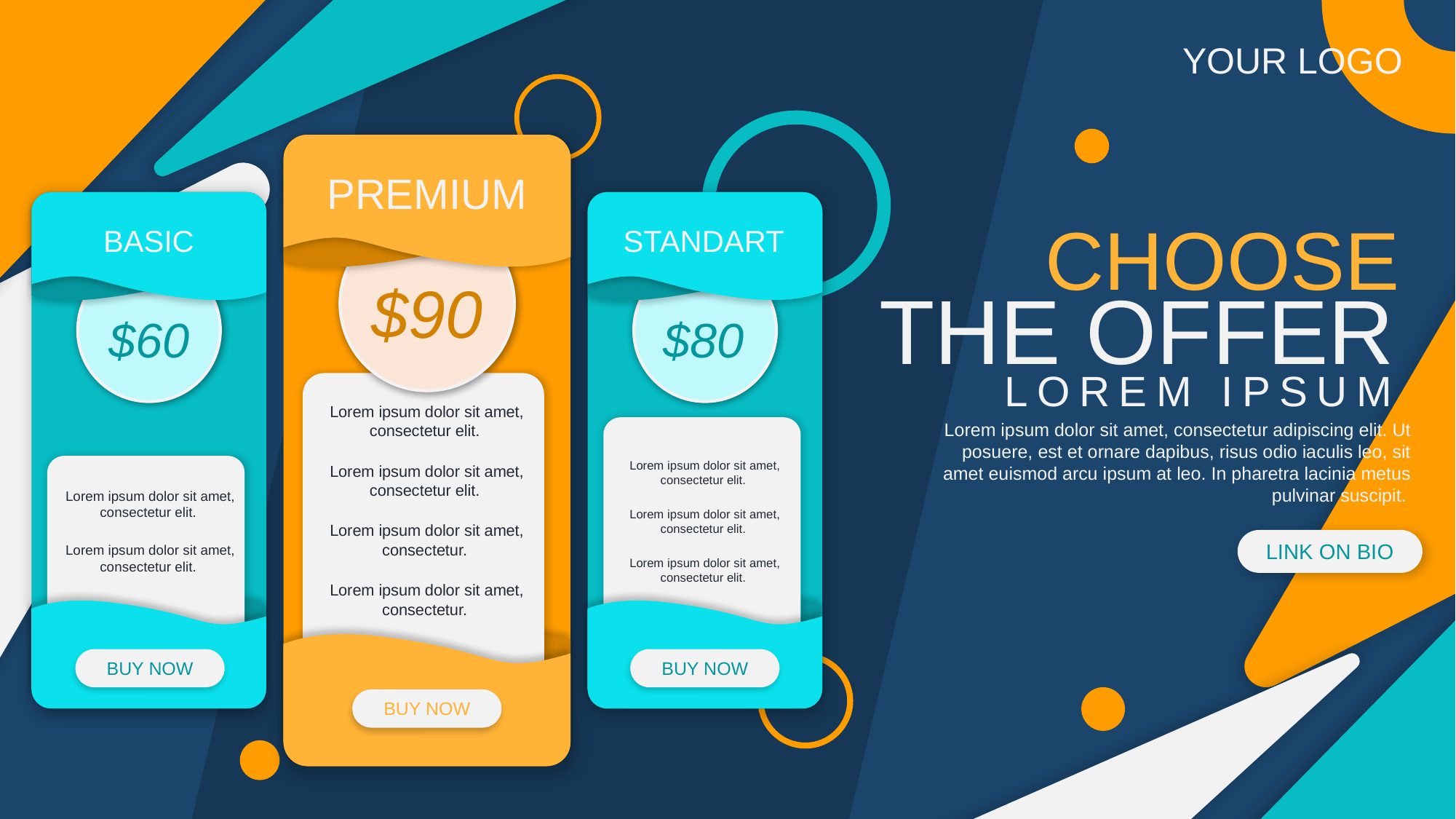

YOUR LOGO

PREMIUM

CHOOSE
BASIC

STANDART

$90
THE OFFER
$60
$80
LOREM IPSUM

Lorem ipsum dolor sit amet, consectetur elit.
Lorem ipsum dolor sit amet, consectetur adipiscing elit. Ut posuere, est et ornare dapibus, risus odio iaculis leo, sit amet euismod arcu ipsum at leo. In pharetra lacinia metus pulvinar suscipit.

Lorem ipsum dolor sit amet, consectetur elit.

Lorem ipsum dolor sit amet, consectetur elit.
Lorem ipsum dolor sit amet, consectetur elit.
Lorem ipsum dolor sit amet, consectetur elit.
Lorem ipsum dolor sit amet, consectetur.

LINK ON BIO
Lorem ipsum dolor sit amet, consectetur elit.
Lorem ipsum dolor sit amet, consectetur elit.

Lorem ipsum dolor sit amet, consectetur.

BUY NOW
BUY NOW

BUY NOW